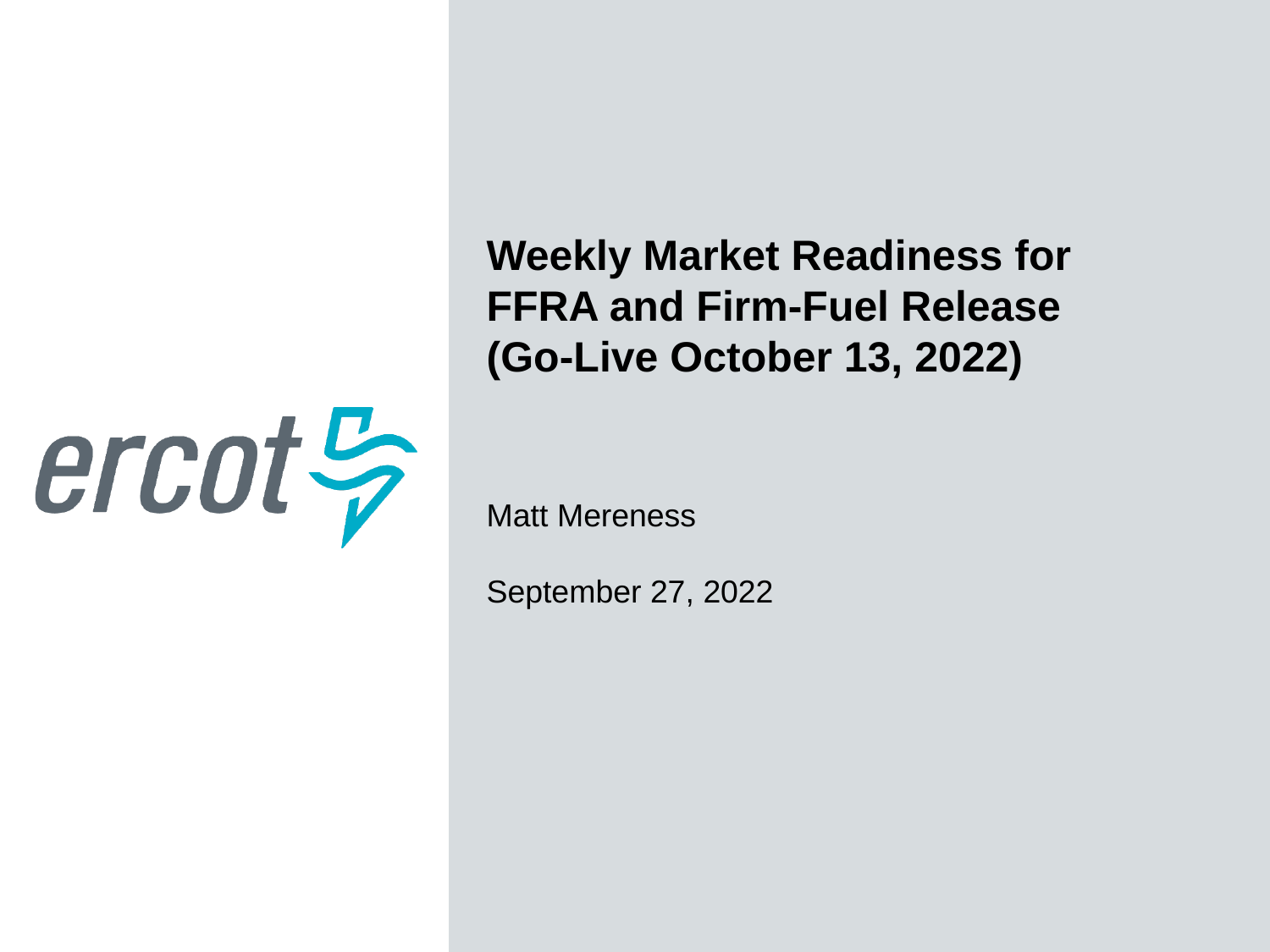

Weekly Market Readiness for
FFRA and Firm-Fuel Release
(Go-Live October 13, 2022)

Matt Mereness

September 27, 2022